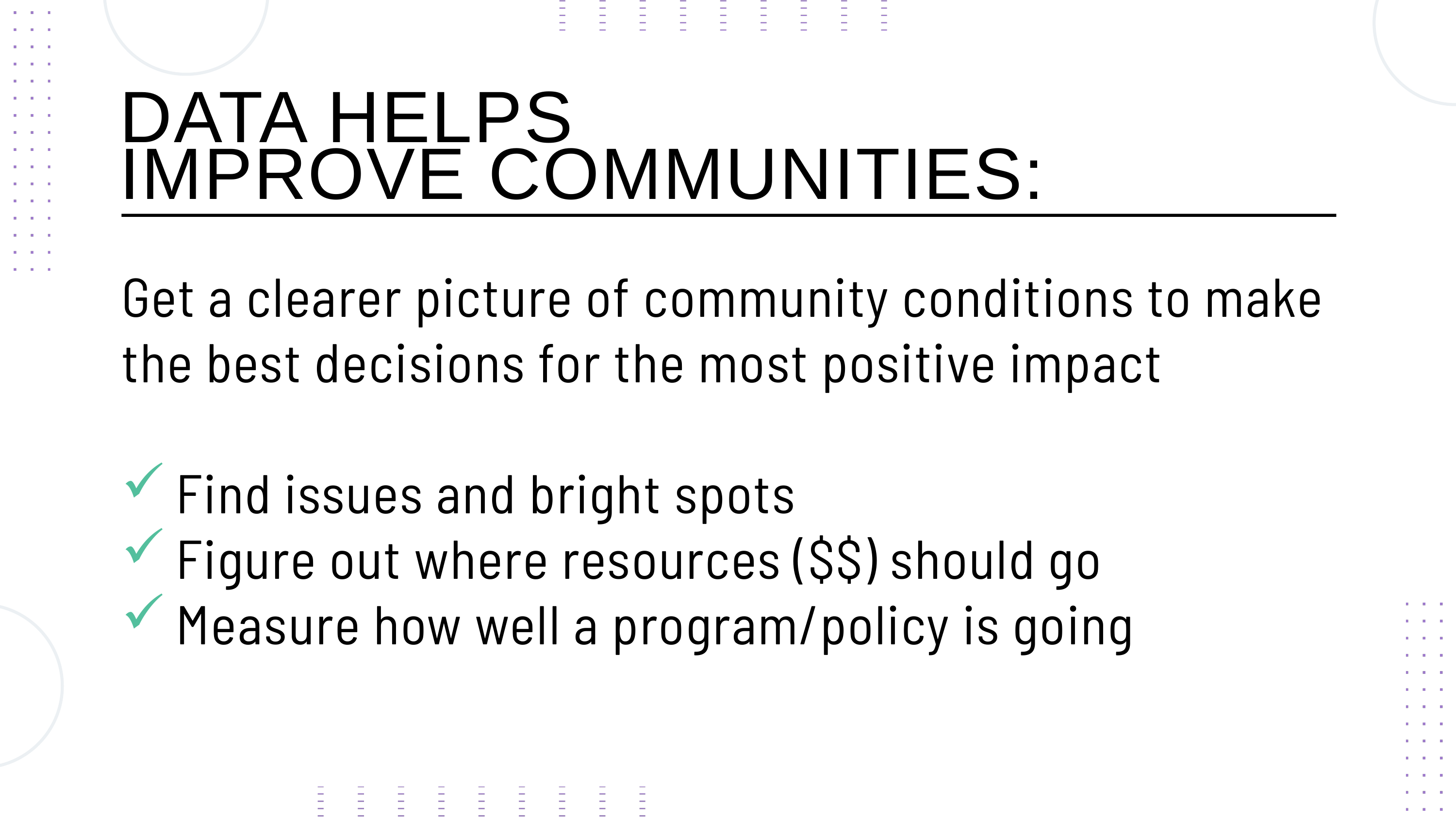

DATA HELPS
IMPROVE COMMUNITIES:

Get a clearer picture of community conditions to make the best decisions for the most positive impact
Find issues and bright spots
Figure out where resources ($$) should go
Measure how well a program/policy is going